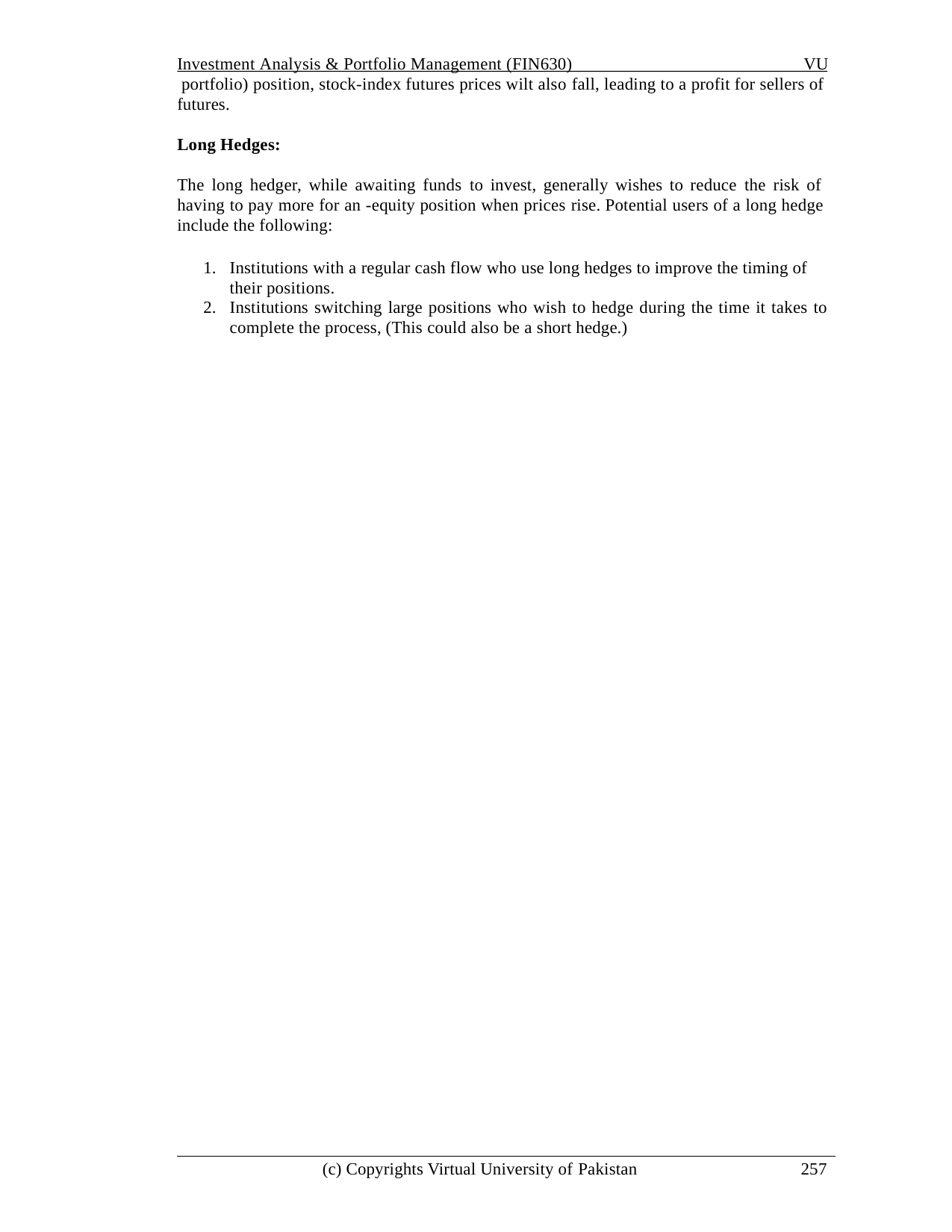

Investment Analysis & Portfolio Management (FIN630)	VU  portfolio) position, stock-index futures prices wilt also fall, leading to a profit for sellers of  futures.

Long Hedges:

The long hedger, while awaiting funds to invest, generally wishes to reduce the risk of  having to pay more for an -equity position when prices rise. Potential users of a long hedge  include the following:

Institutions with a regular cash flow who use long hedges to improve the timing of  their positions.
Institutions switching large positions who wish to hedge during the time it takes to
complete the process, (This could also be a short hedge.)

(c) Copyrights Virtual University of Pakistan
257